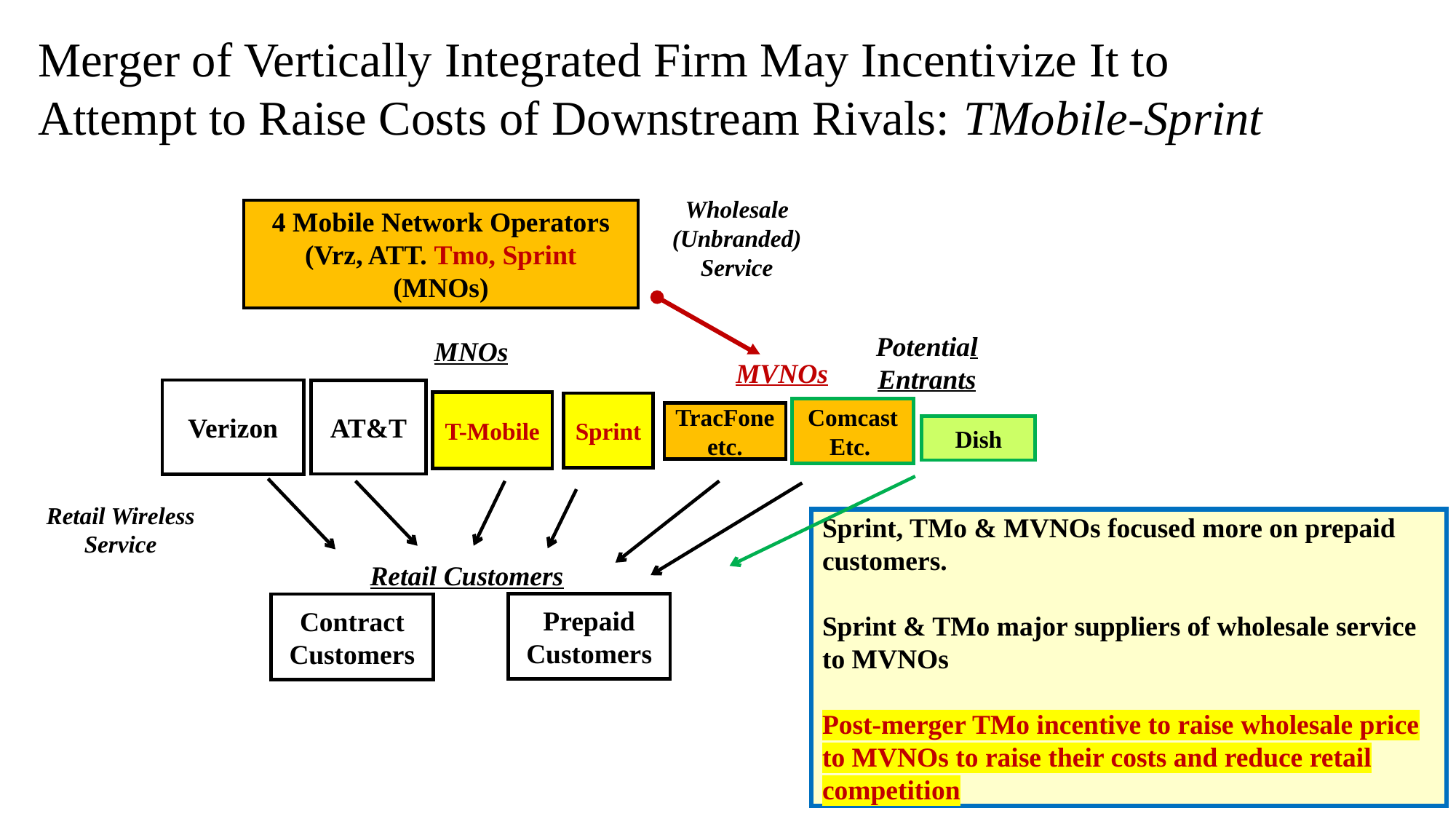

Merger of Vertically Integrated Firm May Incentivize It to Attempt to Raise Costs of Downstream Rivals: TMobile-Sprint
Wholesale (Unbranded) Service
4 Mobile Network Operators (Vrz, ATT. Tmo, Sprint
(MNOs)

MNOs
Potential Entrants
MVNOs
Verizon
AT&T
T-Mobile
Sprint
Comcast
Etc.
TracFoneetc.
Dish
Retail Wireless Service
Sprint, TMo & MVNOs focused more on prepaid customers.

Sprint & TMo major suppliers of wholesale service to MVNOs

Post-merger TMo incentive to raise wholesale price to MVNOs to raise their costs and reduce retail competition
Retail Customers
Prepaid Customers
Contract Customers
33